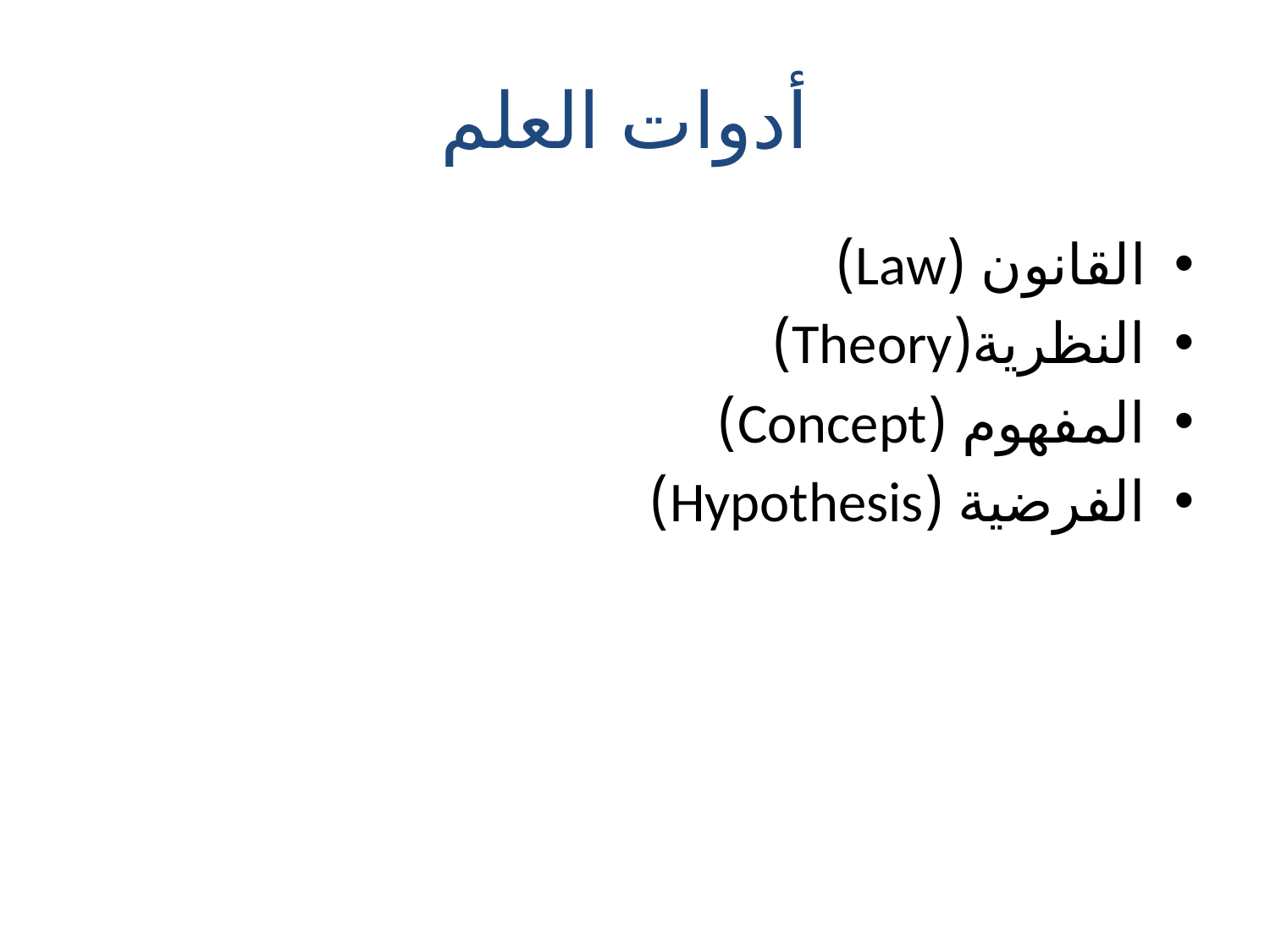

# أدوات العلم
القانون (Law)
النظرية(Theory)
المفهوم (Concept)
الفرضية (Hypothesis)